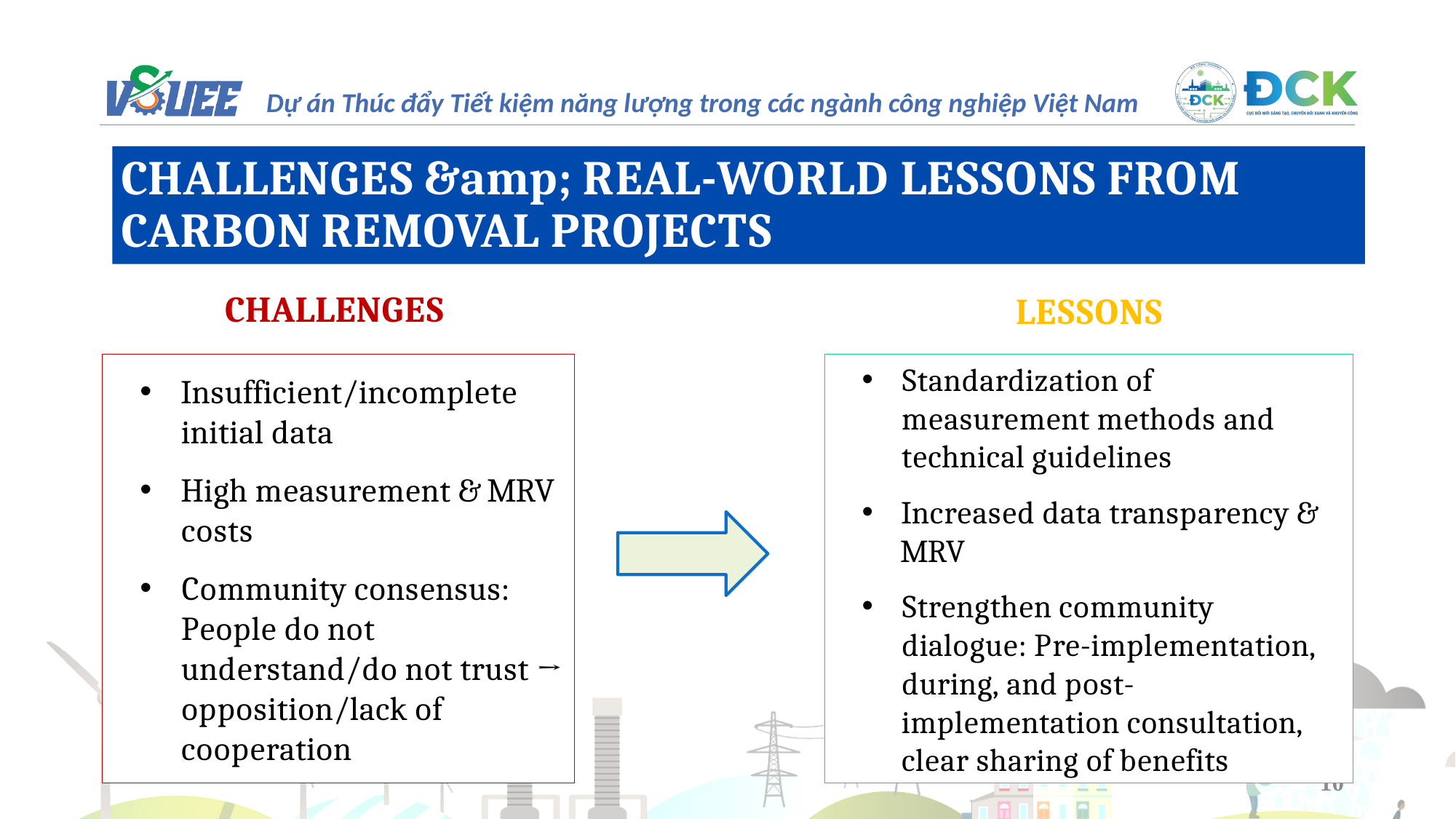

CHALLENGES &amp; REAL-WORLD LESSONS FROM CARBON REMOVAL PROJECTS
CHALLENGES
LESSONS
Insufficient/incomplete initial data
High measurement & MRV costs
Community consensus: People do not understand/do not trust → opposition/lack of cooperation
Standardization of measurement methods and technical guidelines
Increased data transparency & MRV
Strengthen community dialogue: Pre-implementation, during, and post-implementation consultation, clear sharing of benefits

10